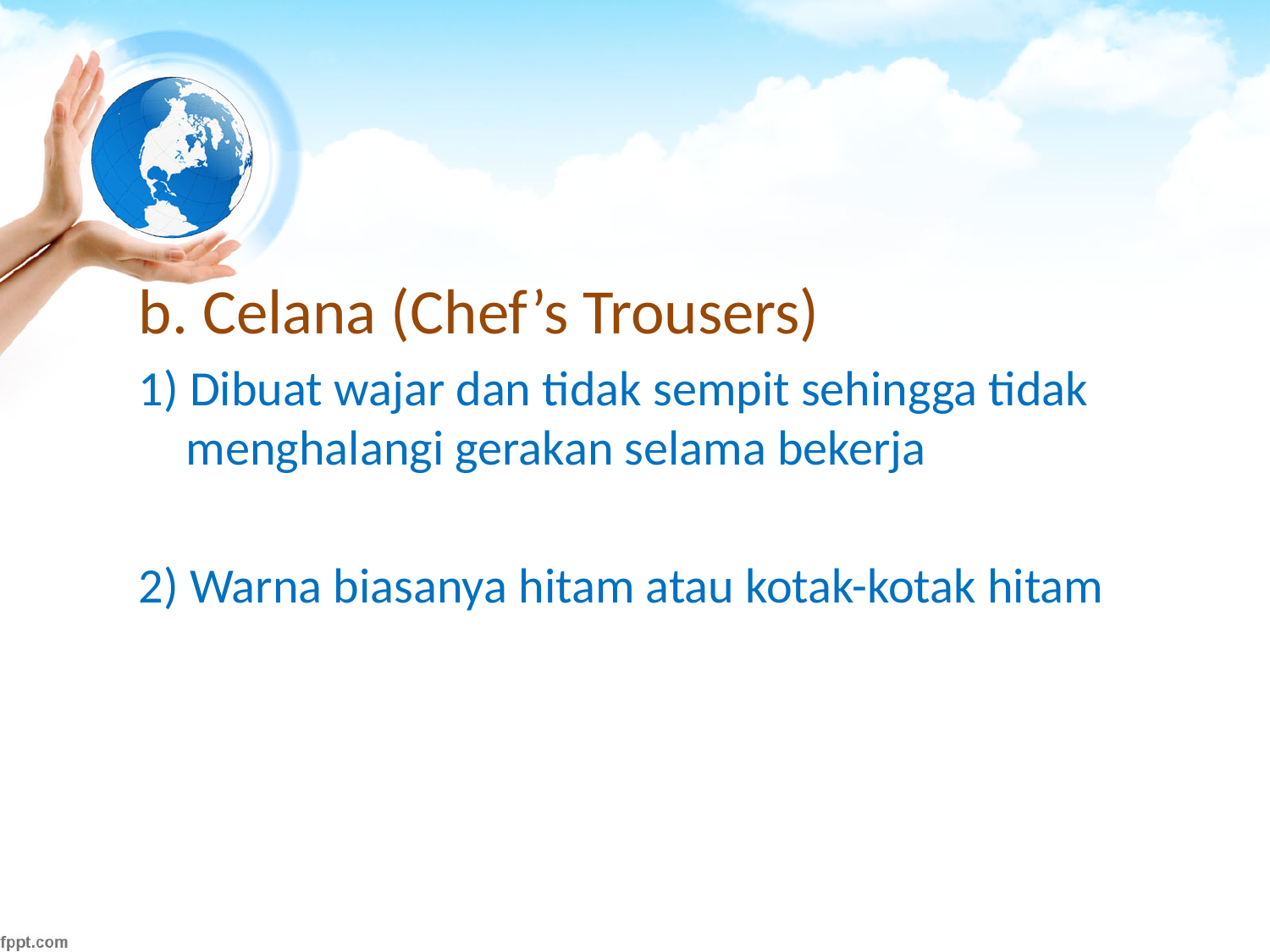

#
b. Celana (Chef’s Trousers)
1) Dibuat wajar dan tidak sempit sehingga tidak menghalangi gerakan selama bekerja

2) Warna biasanya hitam atau kotak-kotak hitam